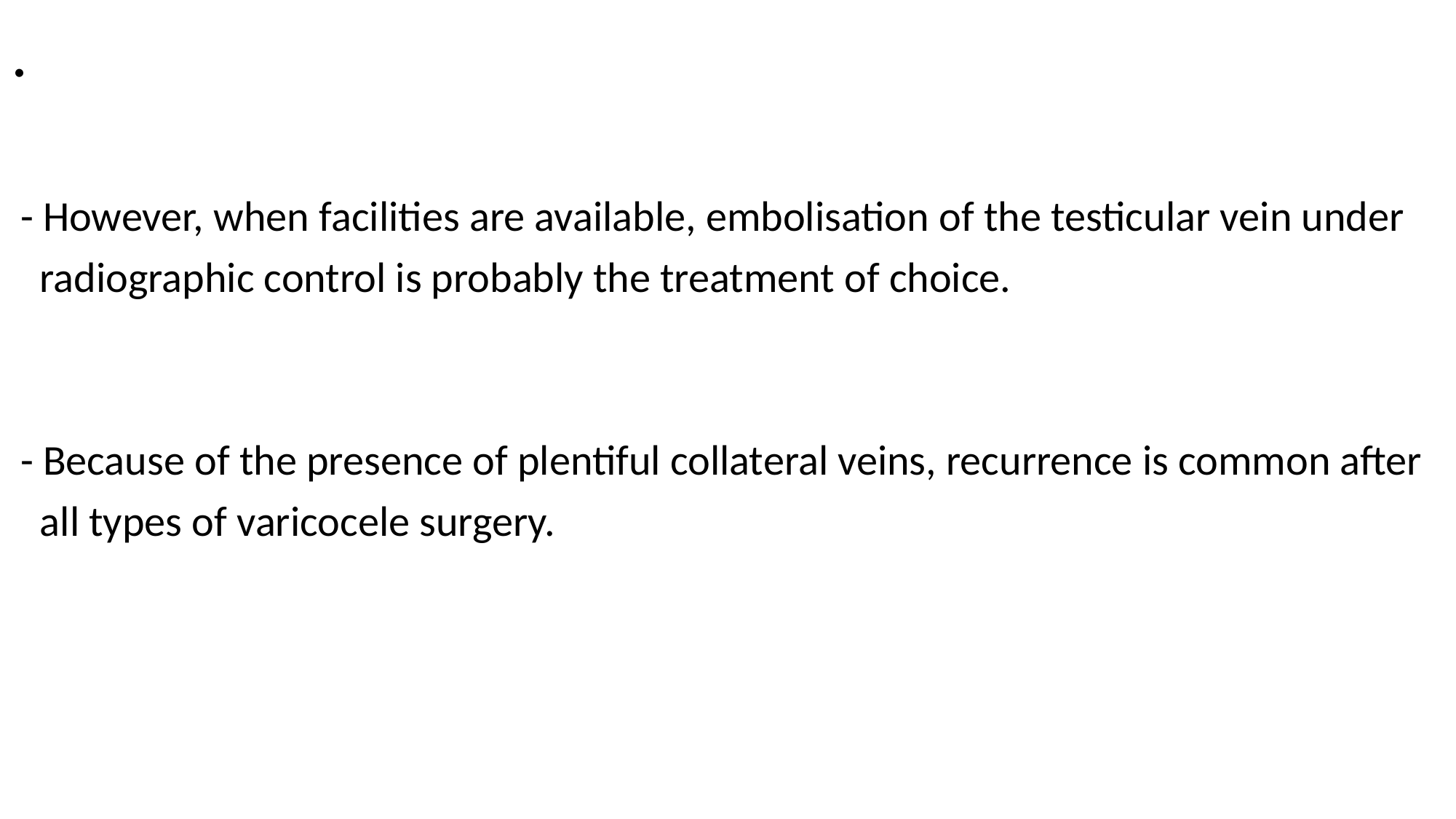

# .

 - However, when facilities are available, embolisation of the testicular vein under
   radiographic control is probably the treatment of choice.

 - Because of the presence of plentiful collateral veins, recurrence is common after
   all types of varicocele surgery.